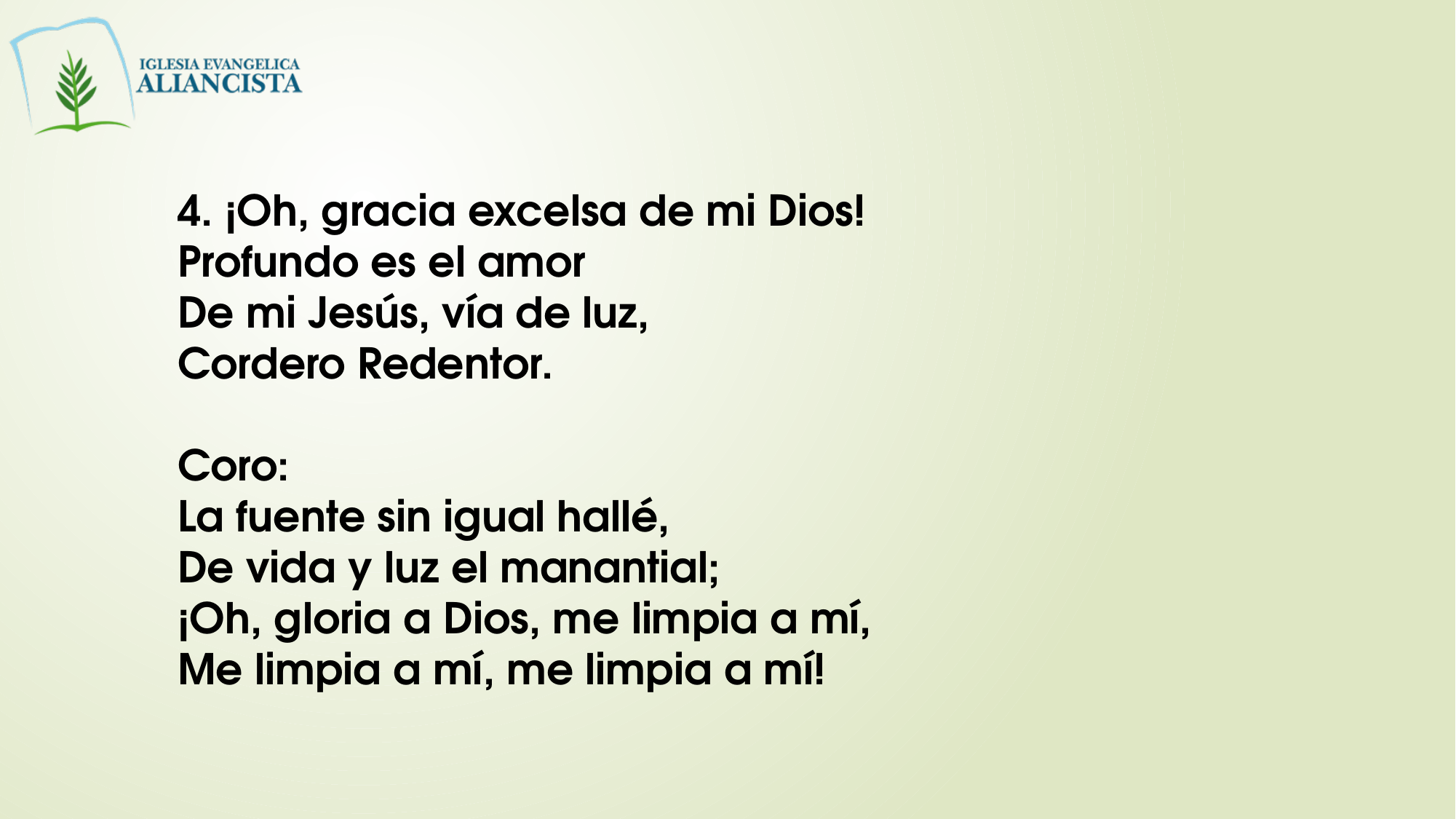

4. ¡Oh, gracia excelsa de mi Dios!
Profundo es el amor
De mi Jesús, vía de luz,
Cordero Redentor.

Coro:
La fuente sin igual hallé,
De vida y luz el manantial;
¡Oh, gloria a Dios, me limpia a mí,
Me limpia a mí, me limpia a mí!